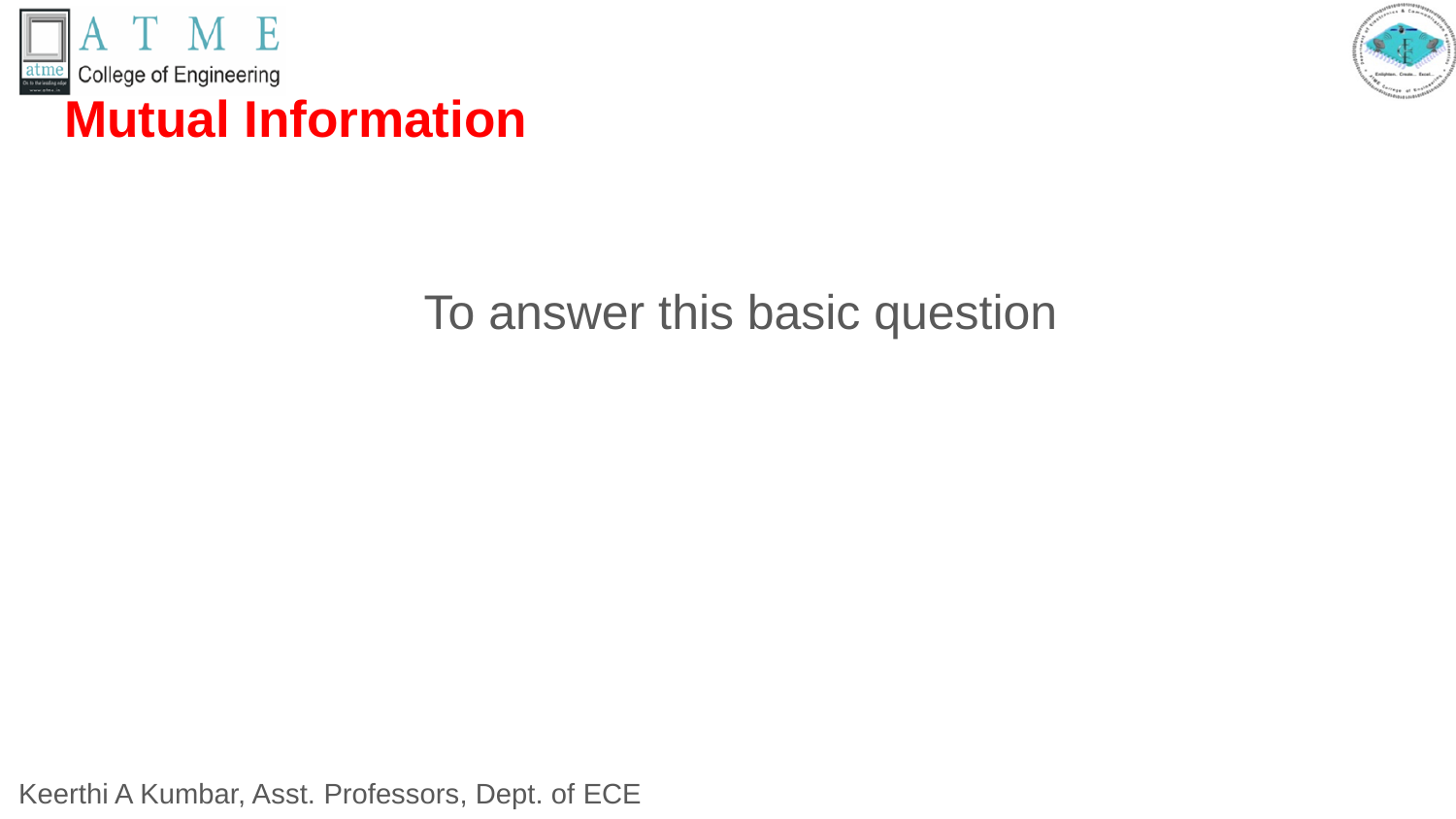

# Mutual Information
To answer this basic question